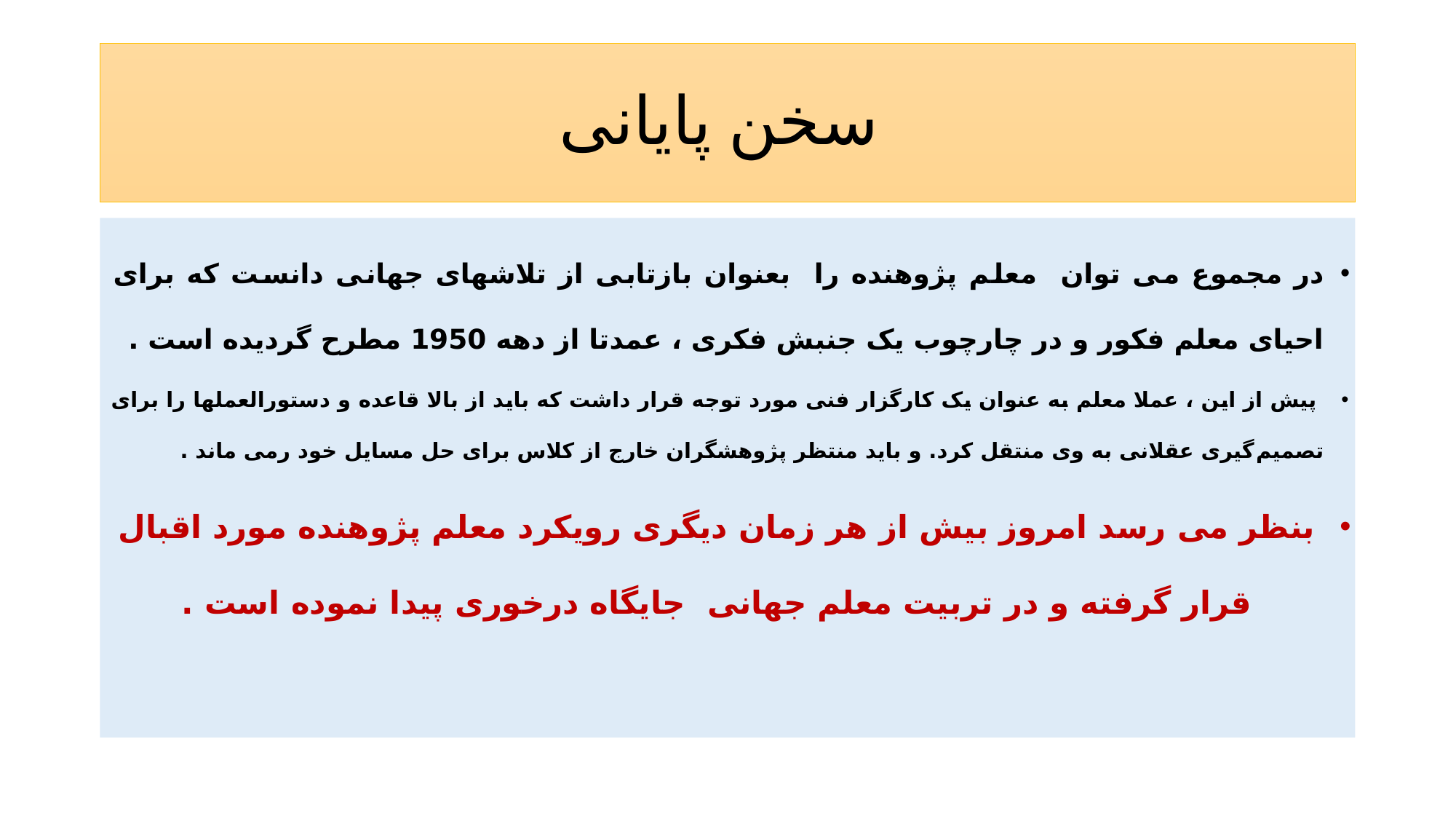

# سخن پایانی
در مجموع می توان  معلم پژوهنده را  بعنوان بازتابی از تلاشهای جهانی دانست که برای احيای معلم فکور و در چارچوب یک جنبش فکری ، عمدتا از دهه 1950 مطرح گردیده است .
 پیش از این ، عملا معلم به عنوان يک کارگزار فنی مورد توجه قرار داشت که بايد از بالا قاعده‌ و دستورالعملها را برای تصميم‌گيری عقلانی به وی منتقل کرد. و باید منتظر پژوهشگران خارج از کلاس برای حل مسایل خود رمی ماند .
بنظر می رسد امروز بیش از هر زمان دیگری رویکرد معلم پژوهنده مورد اقبال قرار گرفته و در تربیت معلم جهانی  جایگاه درخوری پیدا نموده است .